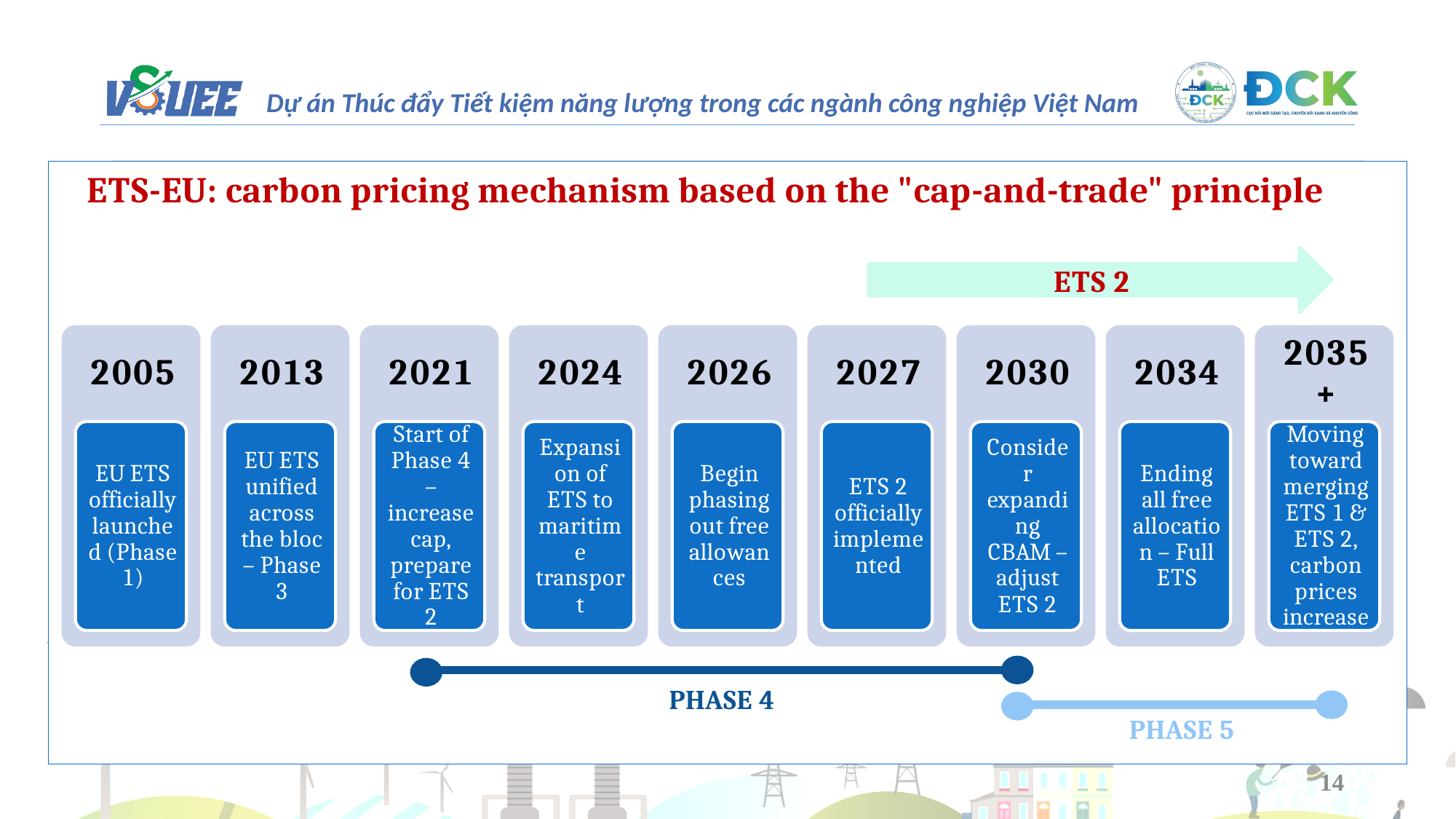

ETS-EU: carbon pricing mechanism based on the "cap-and-trade" principle
ETS & CBAM Mechanisms
ETS 2
2005
EU ETS officially launched (Phase 1)
2013
EU ETS unified across the bloc – Phase 3
2021
Start of Phase 4 – increase cap, prepare for ETS 2
2024
Expansion of ETS to maritime transport
2026
Begin phasing out free allowances
2027
ETS 2 officially implemented
2030
Consider expanding CBAM – adjust ETS 2
2034
Ending all free allocation – Full ETS
2035+
Moving toward merging ETS 1 & ETS 2, carbon prices increase

PHASE 4

PHASE 5
14